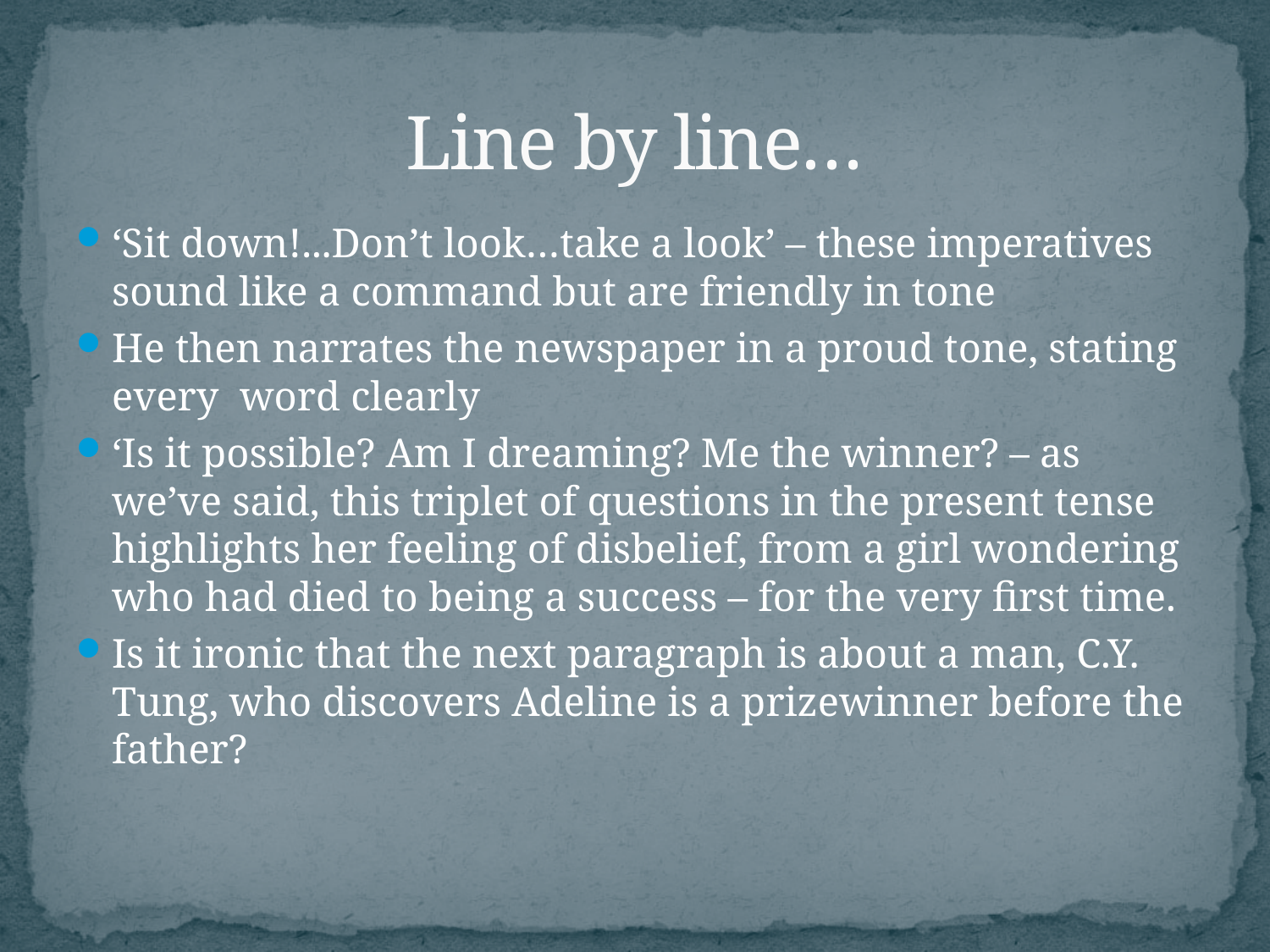

# Line by line…
‘Sit down!...Don’t look…take a look’ – these imperatives sound like a command but are friendly in tone
He then narrates the newspaper in a proud tone, stating every  word clearly
‘Is it possible? Am I dreaming? Me the winner? – as we’ve said, this triplet of questions in the present tense highlights her feeling of disbelief, from a girl wondering who had died to being a success – for the very first time.
Is it ironic that the next paragraph is about a man, C.Y. Tung, who discovers Adeline is a prizewinner before the father?